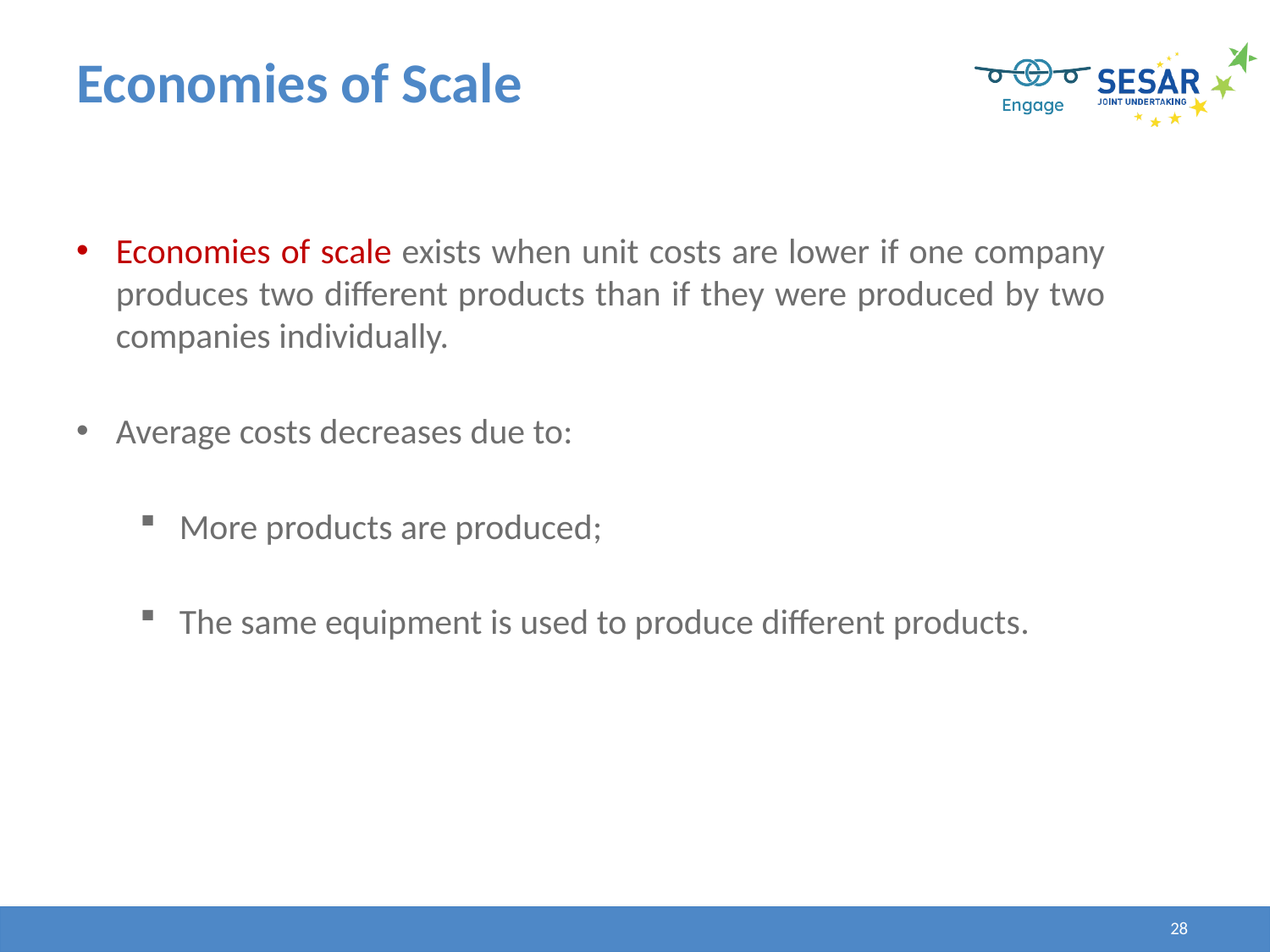

# Economies of Scale
Economies of scale exists when unit costs are lower if one company produces two different products than if they were produced by two companies individually.
Average costs decreases due to:
More products are produced;
The same equipment is used to produce different products.
28